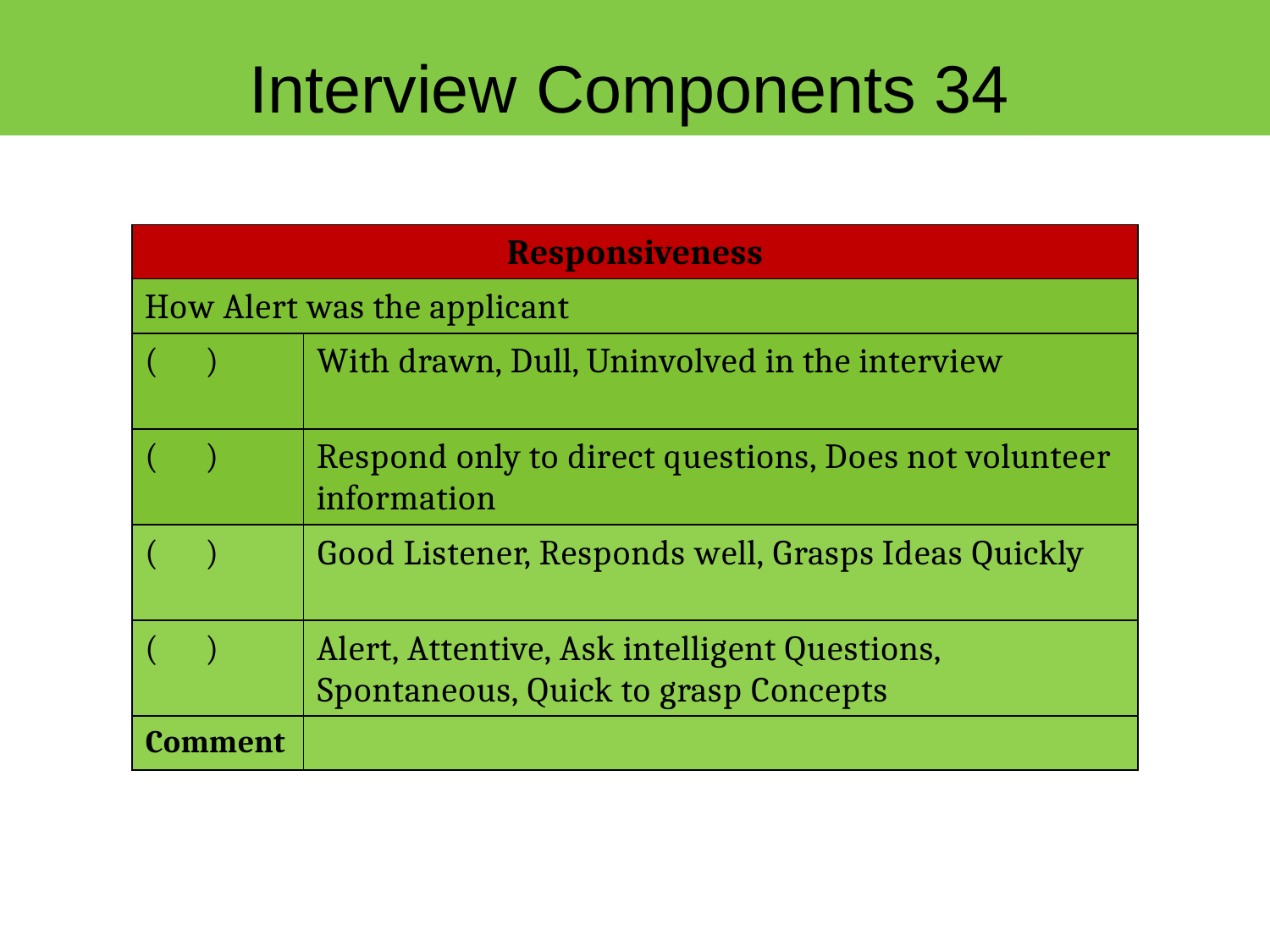

Interview Components 34

| Responsiveness |  |
| --- | --- |
| How Alert was the applicant |  |
| ( ) | With drawn, Dull, Uninvolved in the interview |
| ( ) | Respond only to direct questions, Does not volunteer information |
| ( ) | Good Listener, Responds well, Grasps Ideas Quickly |
| ( ) | Alert, Attentive, Ask intelligent Questions, Spontaneous, Quick to grasp Concepts |
| Comment |  |